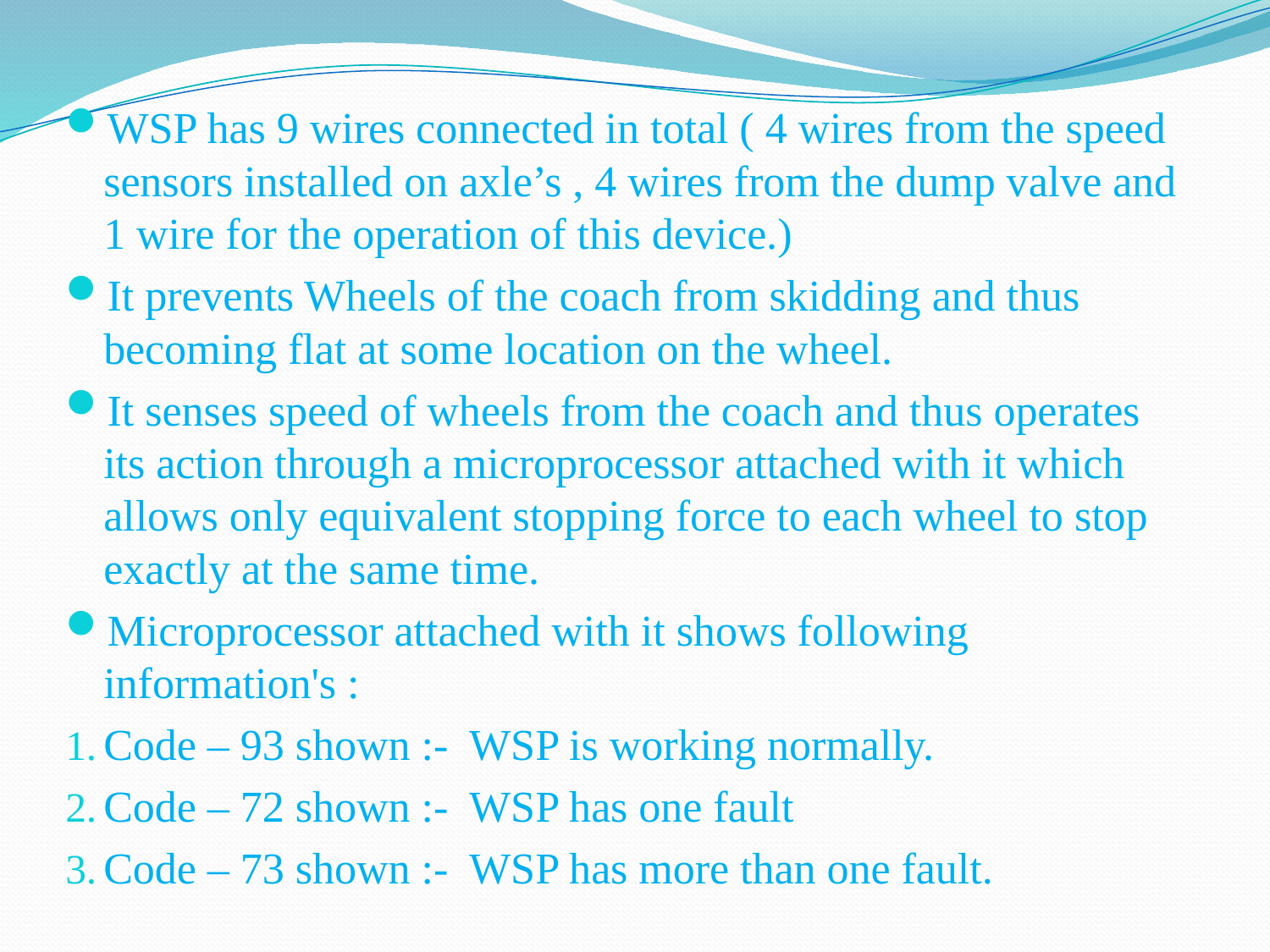

WSP has 9 wires connected in total ( 4 wires from the speed sensors installed on axle’s , 4 wires from the dump valve and 1 wire for the operation of this device.)
It prevents Wheels of the coach from skidding and thus becoming flat at some location on the wheel.
It senses speed of wheels from the coach and thus operates its action through a microprocessor attached with it which allows only equivalent stopping force to each wheel to stop exactly at the same time.
Microprocessor attached with it shows following information's :
Code – 93 shown :-  WSP is working normally.
Code – 72 shown :-  WSP has one fault
Code – 73 shown :-  WSP has more than one fault.